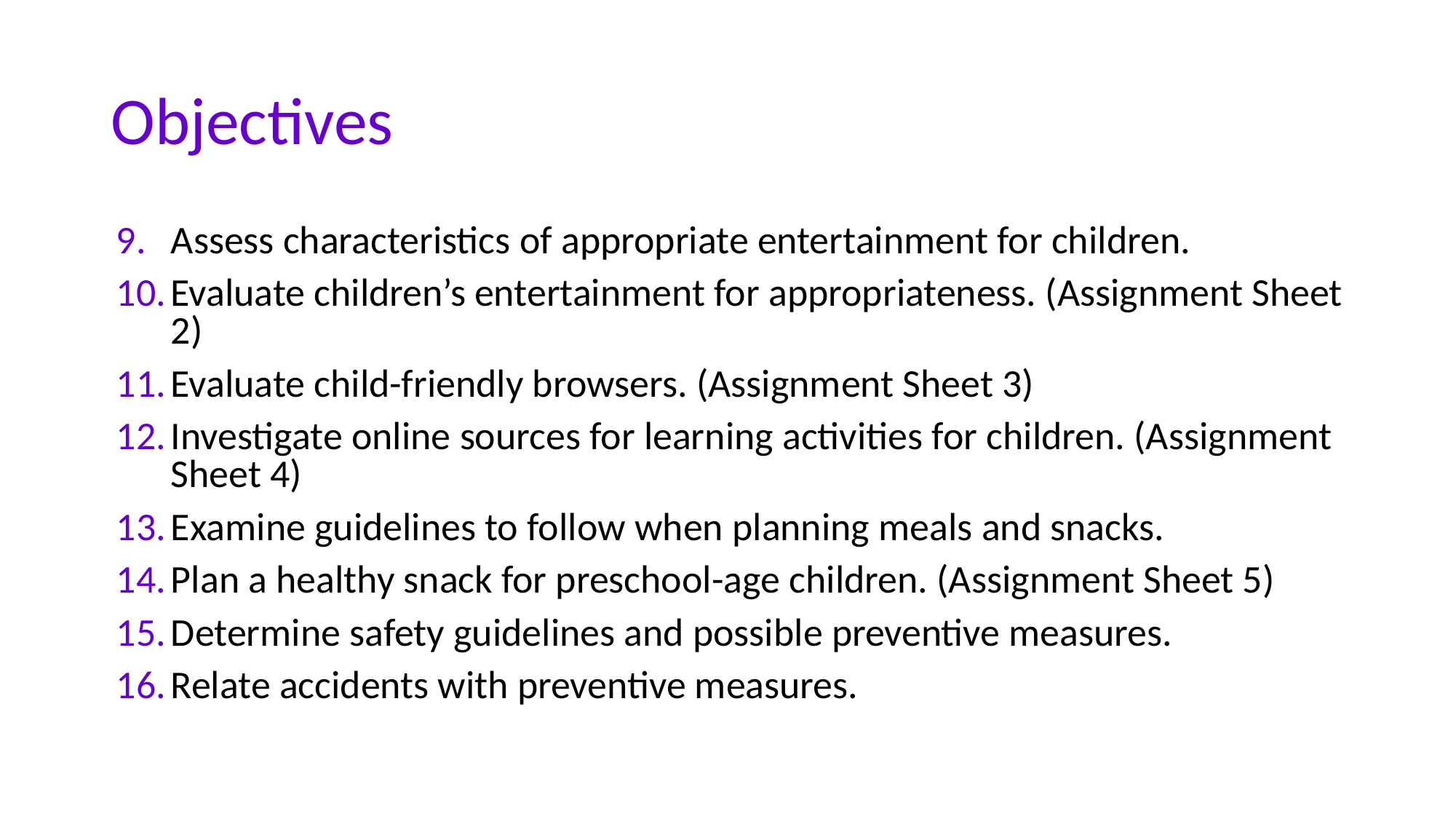

# Objectives
Assess characteristics of appropriate entertainment for children.
Evaluate children’s entertainment for appropriateness. (Assignment Sheet 2)
Evaluate child-friendly browsers. (Assignment Sheet 3)
Investigate online sources for learning activities for children. (Assignment Sheet 4)
Examine guidelines to follow when planning meals and snacks.
Plan a healthy snack for preschool-age children. (Assignment Sheet 5)
Determine safety guidelines and possible preventive measures.
Relate accidents with preventive measures.